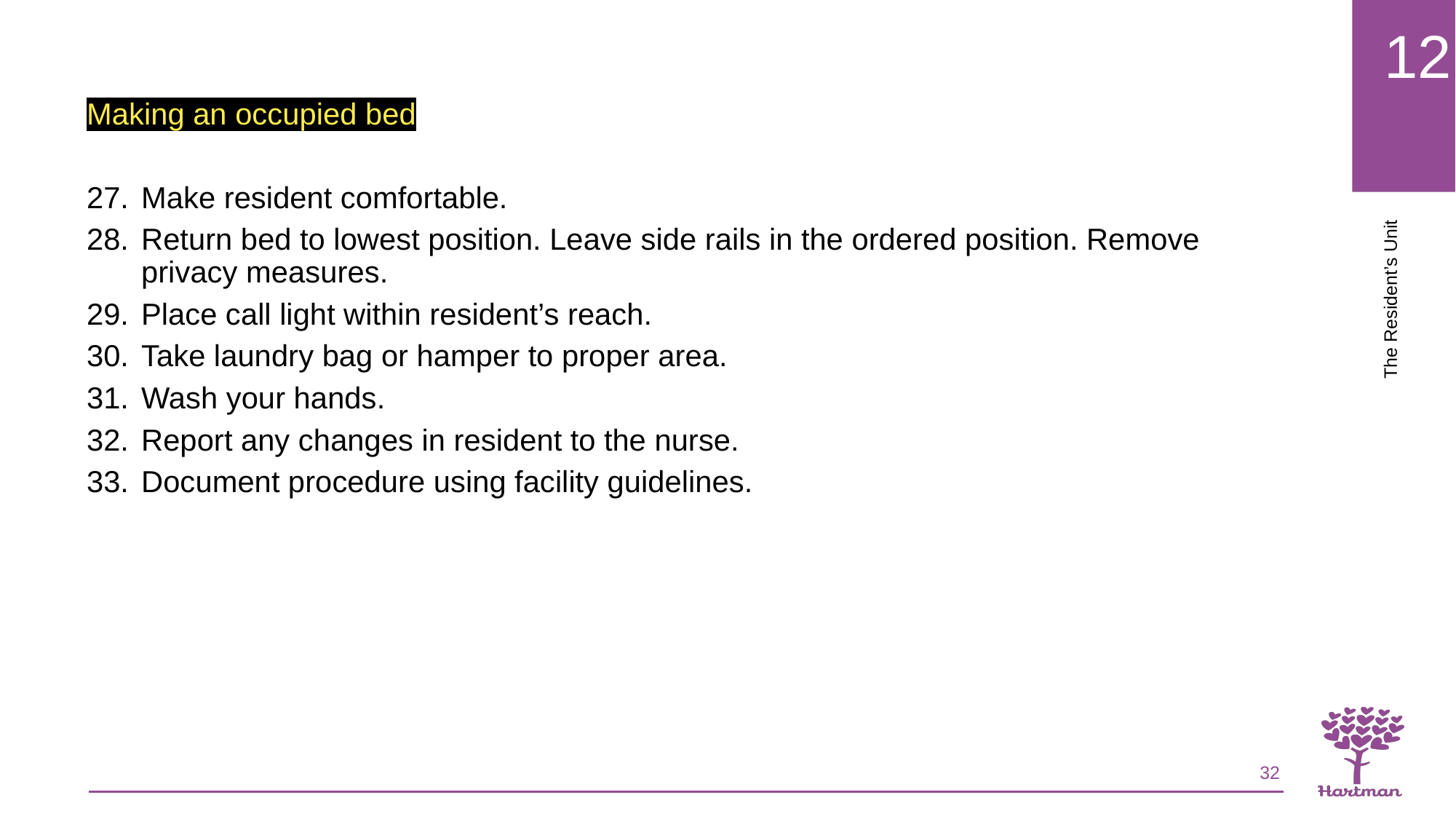

Making an occupied bed

Make resident comfortable.
Return bed to lowest position. Leave side rails in the ordered position. Remove privacy measures.
Place call light within resident’s reach.
Take laundry bag or hamper to proper area.
Wash your hands.
Report any changes in resident to the nurse.
Document procedure using facility guidelines.

32